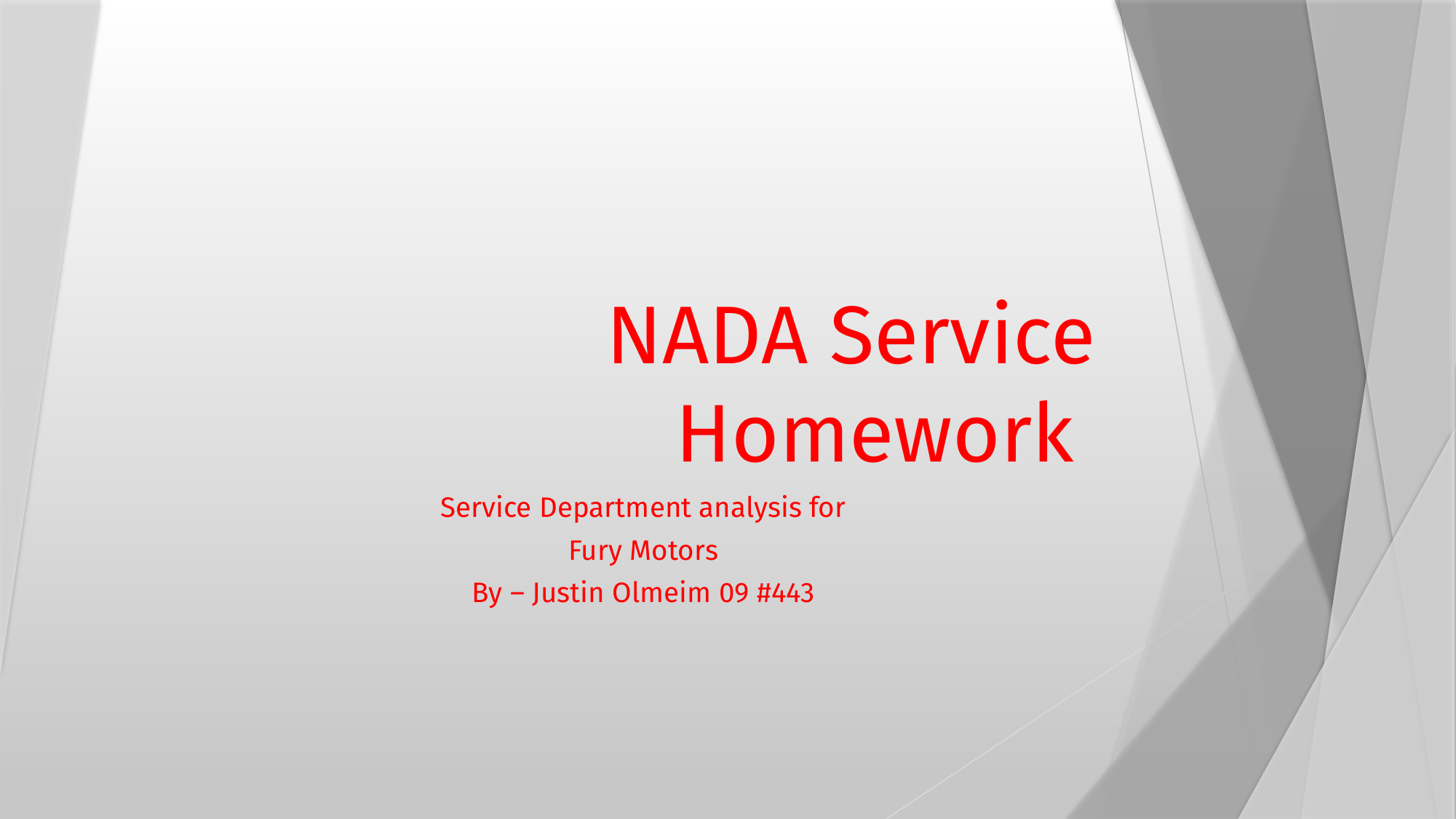

# NADA Service Homework
Service Department analysis for
Fury Motors
By – Justin Olmeim 09 #443